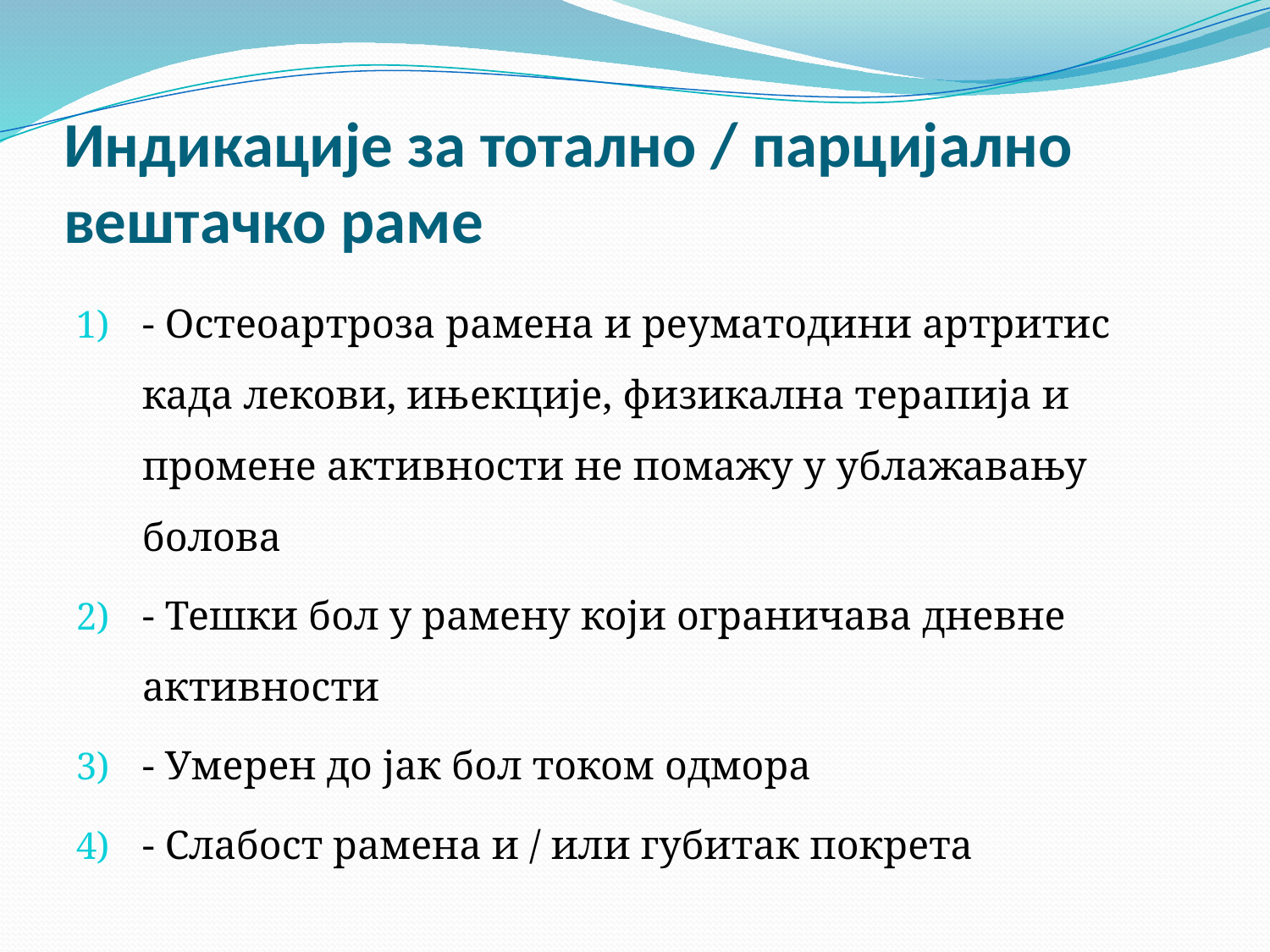

# Индикације за тотално / парцијално вештачко раме
- Остеоартроза рамена и реуматодини артритис када лекови, ињекције, физикална терапија и промене активности не помажу у ублажавању болова
- Тешки бол у рамену који ограничава дневне активности
- Умерен до јак бол током одмора
- Слабост рамена и / или губитак покрета